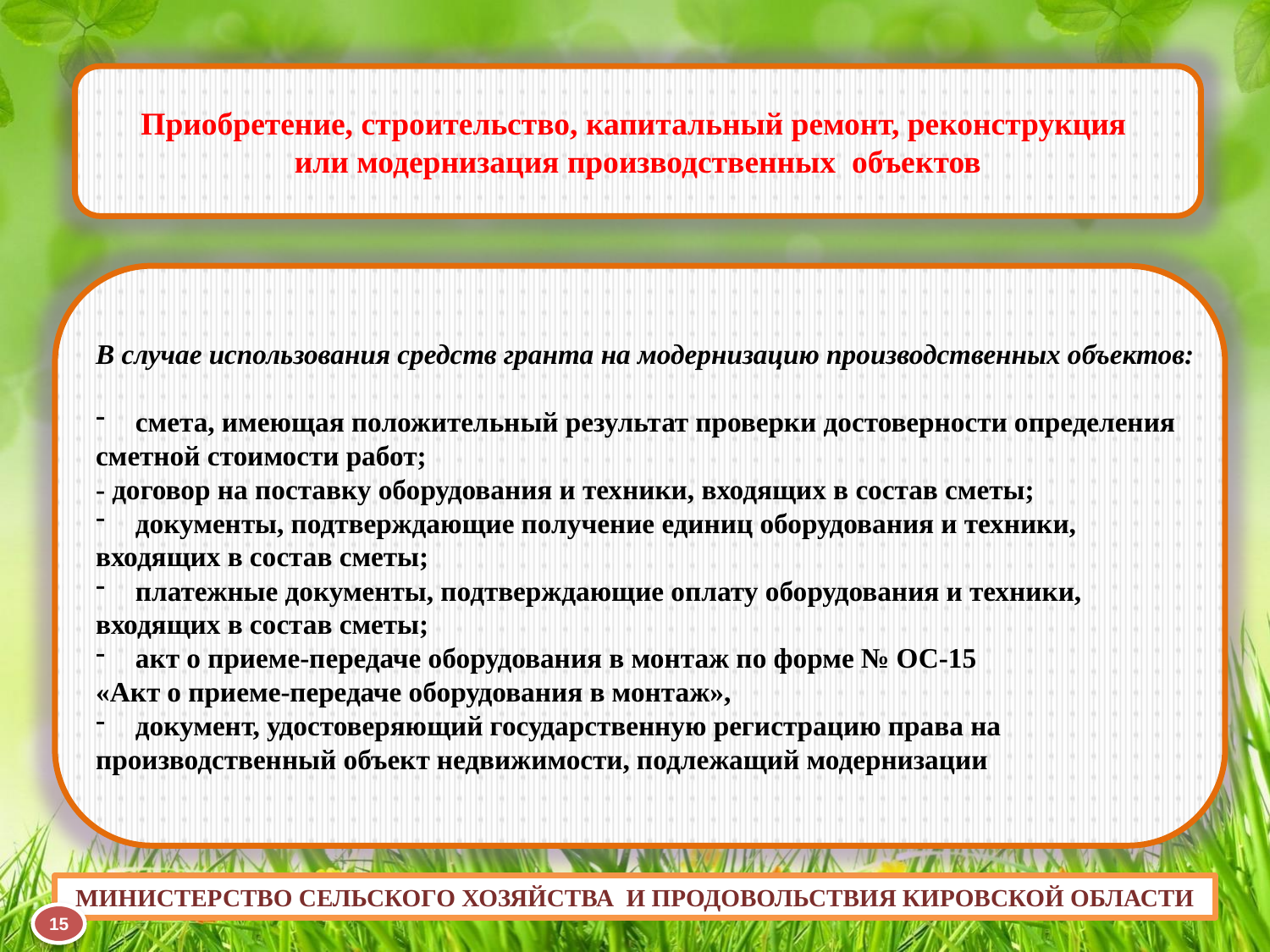

Приобретение, строительство, капитальный ремонт, реконструкция
или модернизация производственных  объектов
В случае использования средств гранта на модернизацию производственных объектов:

смета, имеющая положительный результат проверки достоверности определения
сметной стоимости работ;
- договор на поставку оборудования и техники, входящих в состав сметы;
документы, подтверждающие получение единиц оборудования и техники,
входящих в состав сметы;
платежные документы, подтверждающие оплату оборудования и техники,
входящих в состав сметы;
акт о приеме-передаче оборудования в монтаж по форме № ОС-15
«Акт о приеме-передаче оборудования в монтаж»,
документ, удостоверяющий государственную регистрацию права на
производственный объект недвижимости, подлежащий модернизации

МИНИСТЕРСТВО СЕЛЬСКОГО ХОЗЯЙСТВА  И ПРОДОВОЛЬСТВИЯ КИРОВСКОЙ ОБЛАСТИ
15